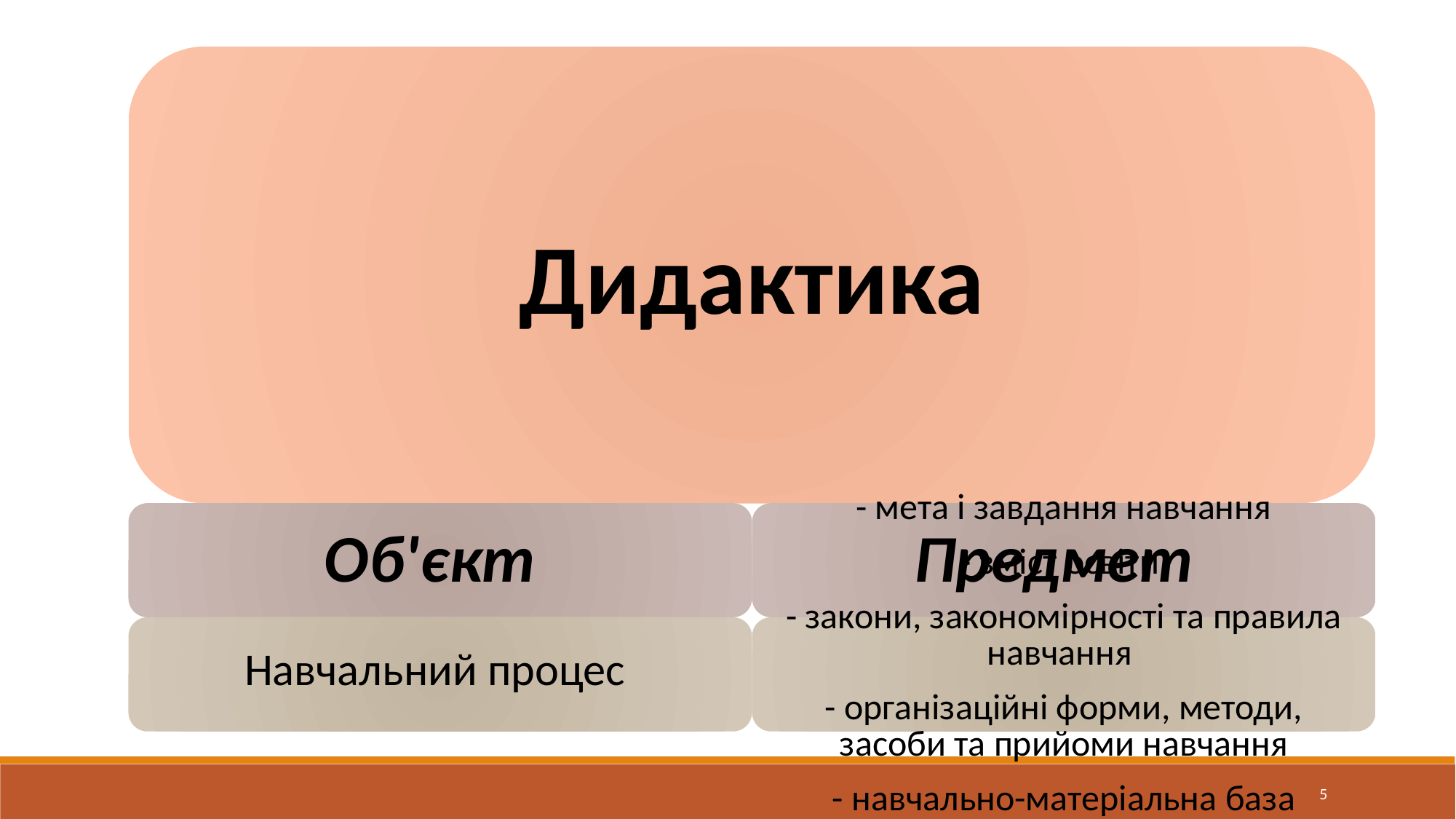

Об'єкт
Предмет
Дидактика
Навчальний процес
- мета і завдання навчання
- зміст освіти
- закони, закономірності та правила навчання
- організаційні форми, методи, засоби та прийоми навчання
5